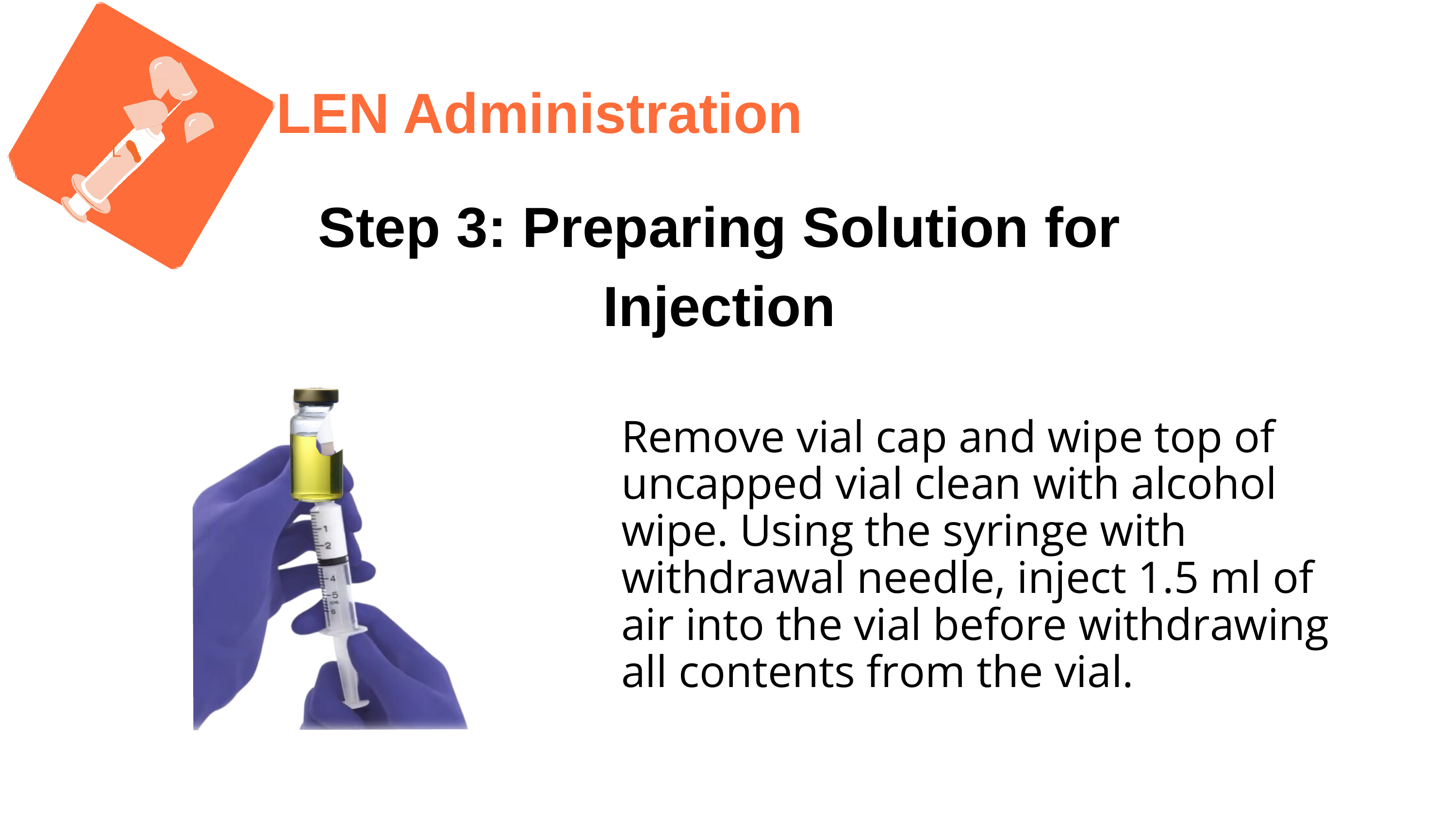

L
LEN Administration
Step 3: Preparing Solution for Injection

Remove vial cap and wipe top of uncapped vial clean with alcohol wipe. Using the syringe with withdrawal needle, inject 1.5 ml of air into the vial before withdrawing all contents from the vial.